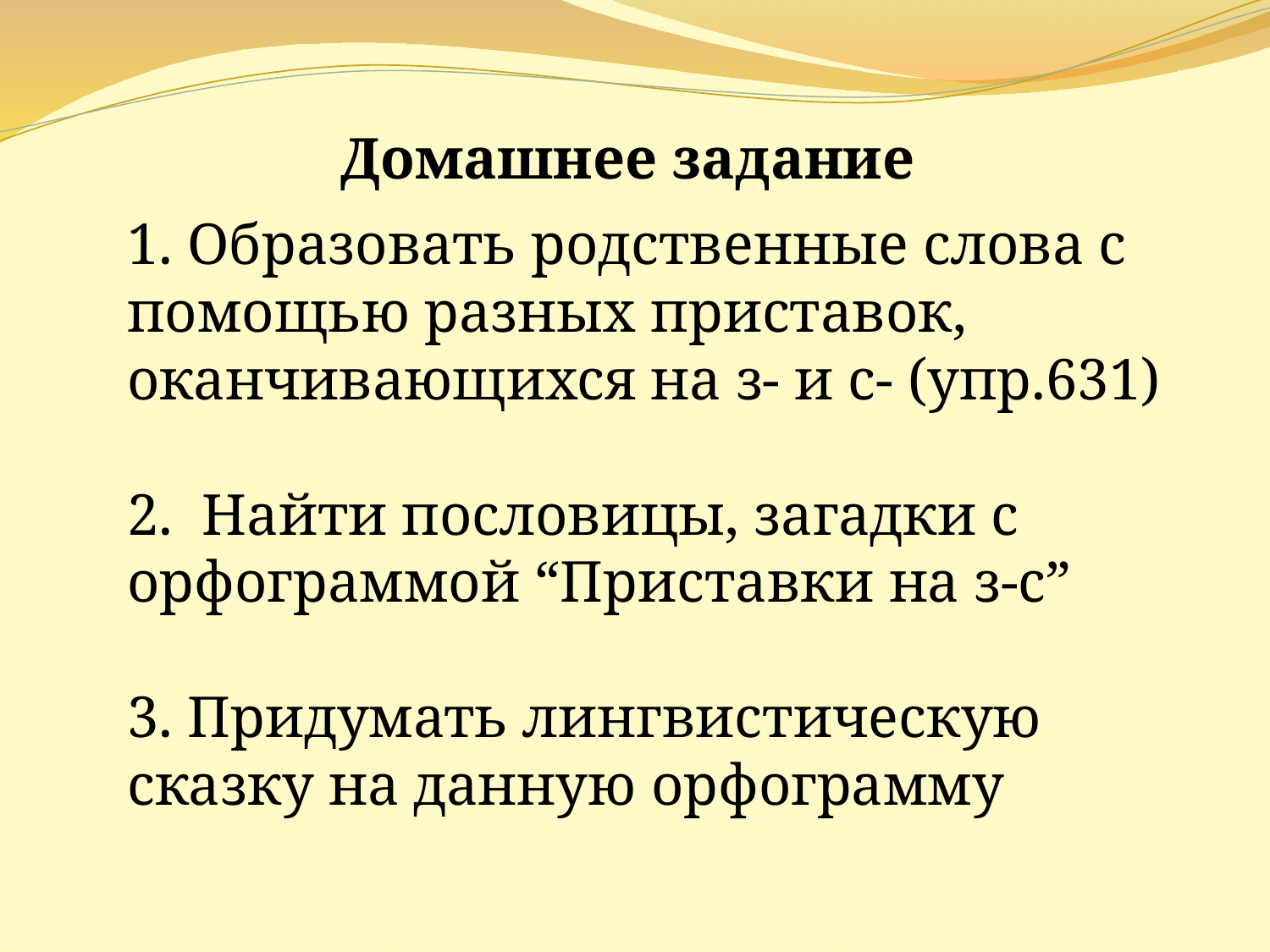

Домашнее задание
1. Образовать родственные слова с помощью разных приставок, оканчивающихся на з- и с- (упр.631)

2.  Найти пословицы, загадки с орфограммой “Приставки на з-с”

3. Придумать лингвистическую сказку на данную орфограмму